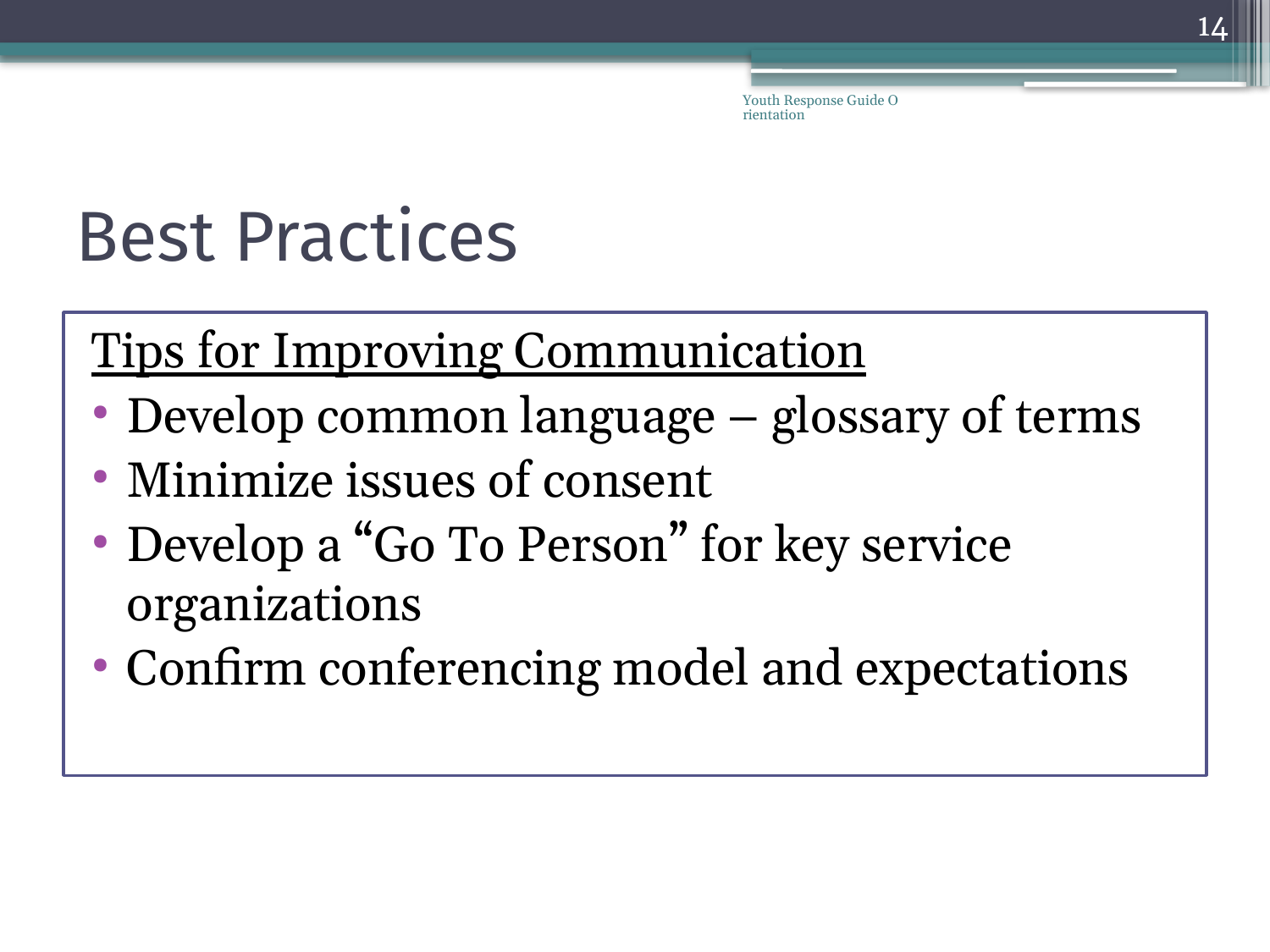

14
Youth Response Guide Orientation
# Best Practices
Tips for Improving Communication
Develop common language – glossary of terms
Minimize issues of consent
Develop a “Go To Person” for key service organizations
Confirm conferencing model and expectations